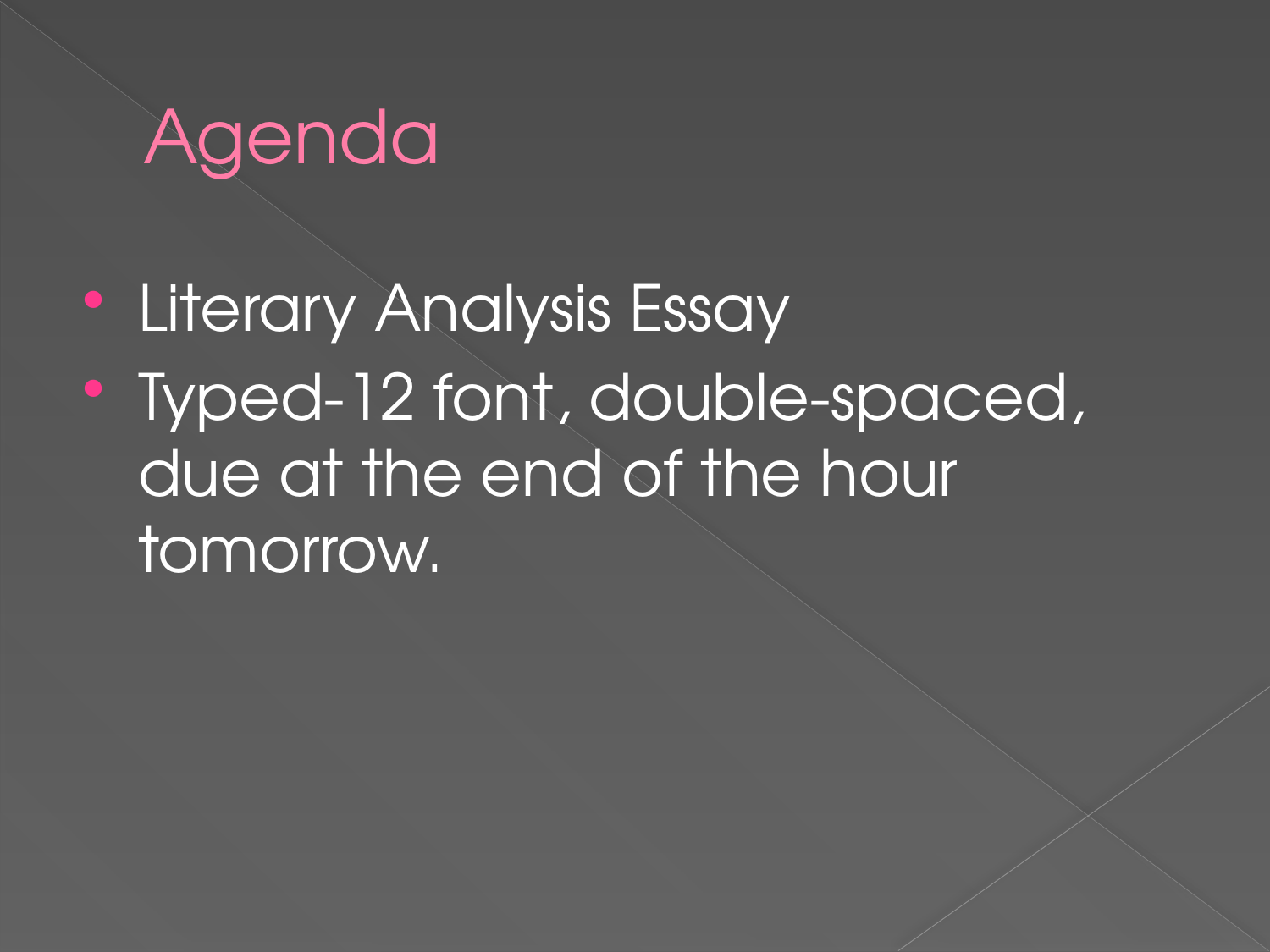

# Agenda
Literary Analysis Essay
Typed-12 font, double-spaced, due at the end of the hour tomorrow.